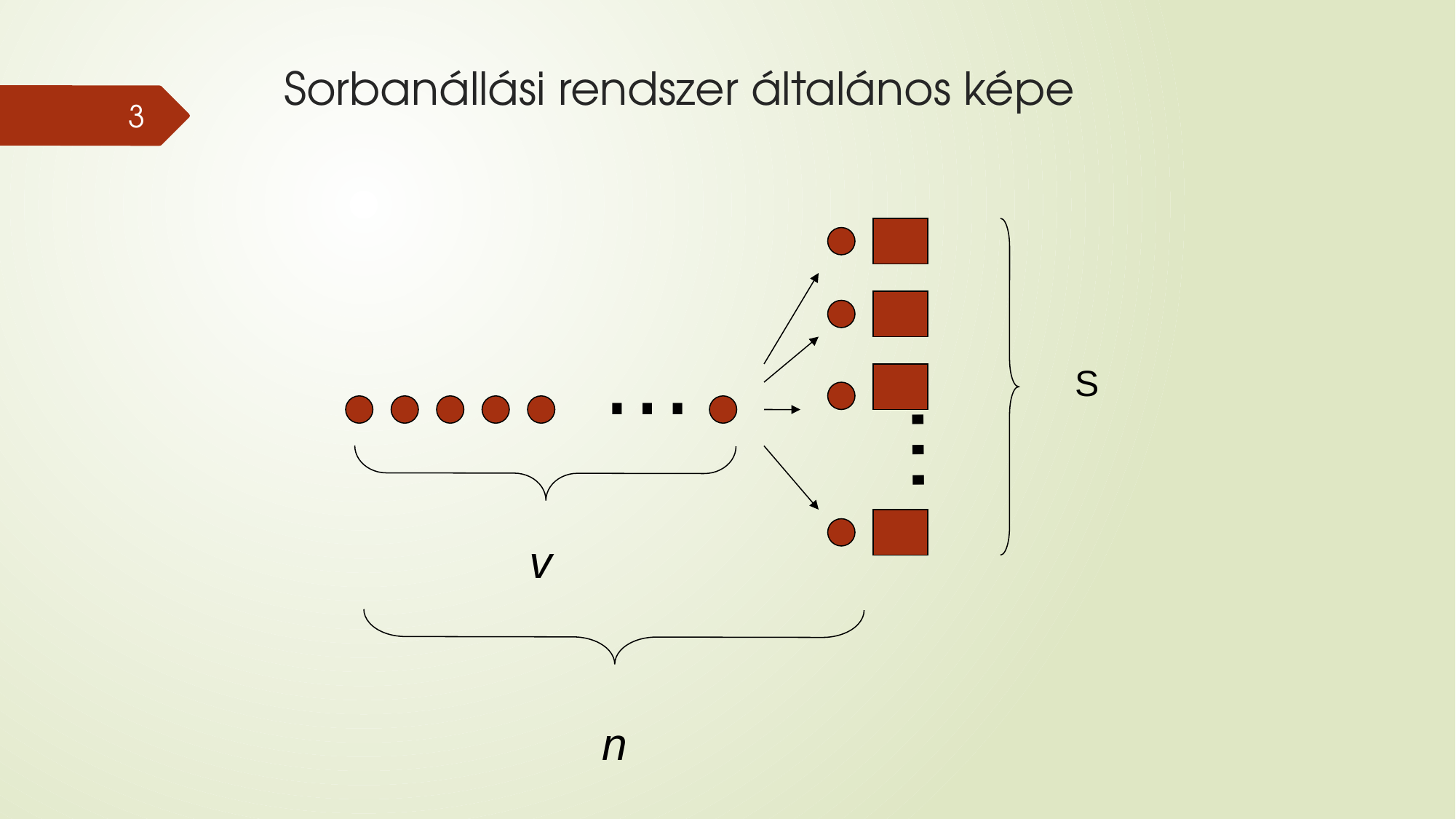

# Sorbanállási rendszer általános képe
3

…

S

…

v
n